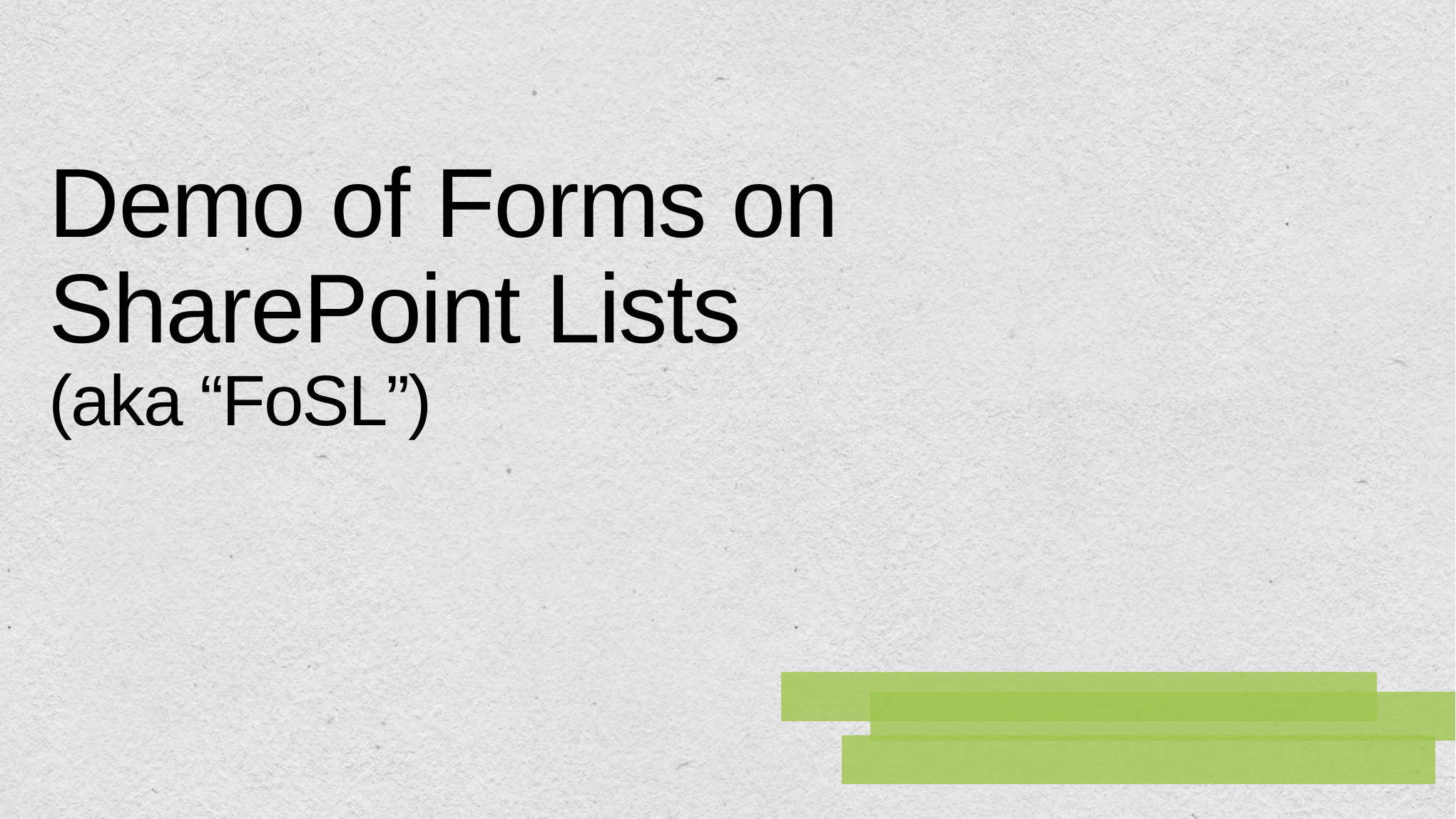

# Demo of Forms on SharePoint Lists (aka “FoSL”)